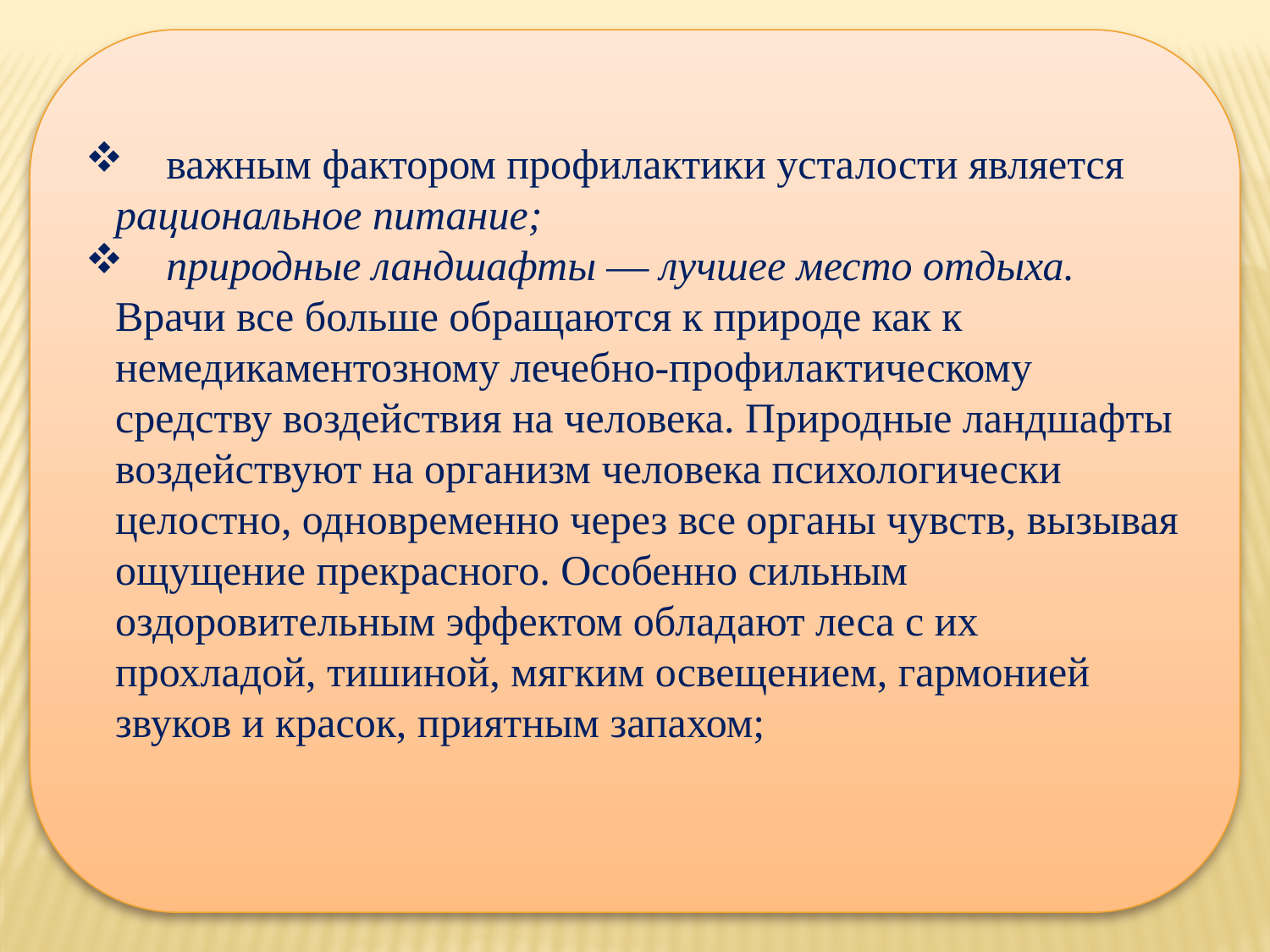

важным фактором профилактики усталости является рациональное питание;
    природные ландшафты — лучшее место отдыха. Врачи все больше обращаются к природе как к немедикаментозному лечебно-профилактическому средству воздействия на человека. Природные ландшафты воздействуют на организм человека психологически целостно, одновременно через все органы чувств, вы­зывая ощущение прекрасного. Особенно сильным оздоровительным эффектом обладают леса с их прохладой, тишиной, мягким освещением, гармонией звуков и красок, приятным запахом;